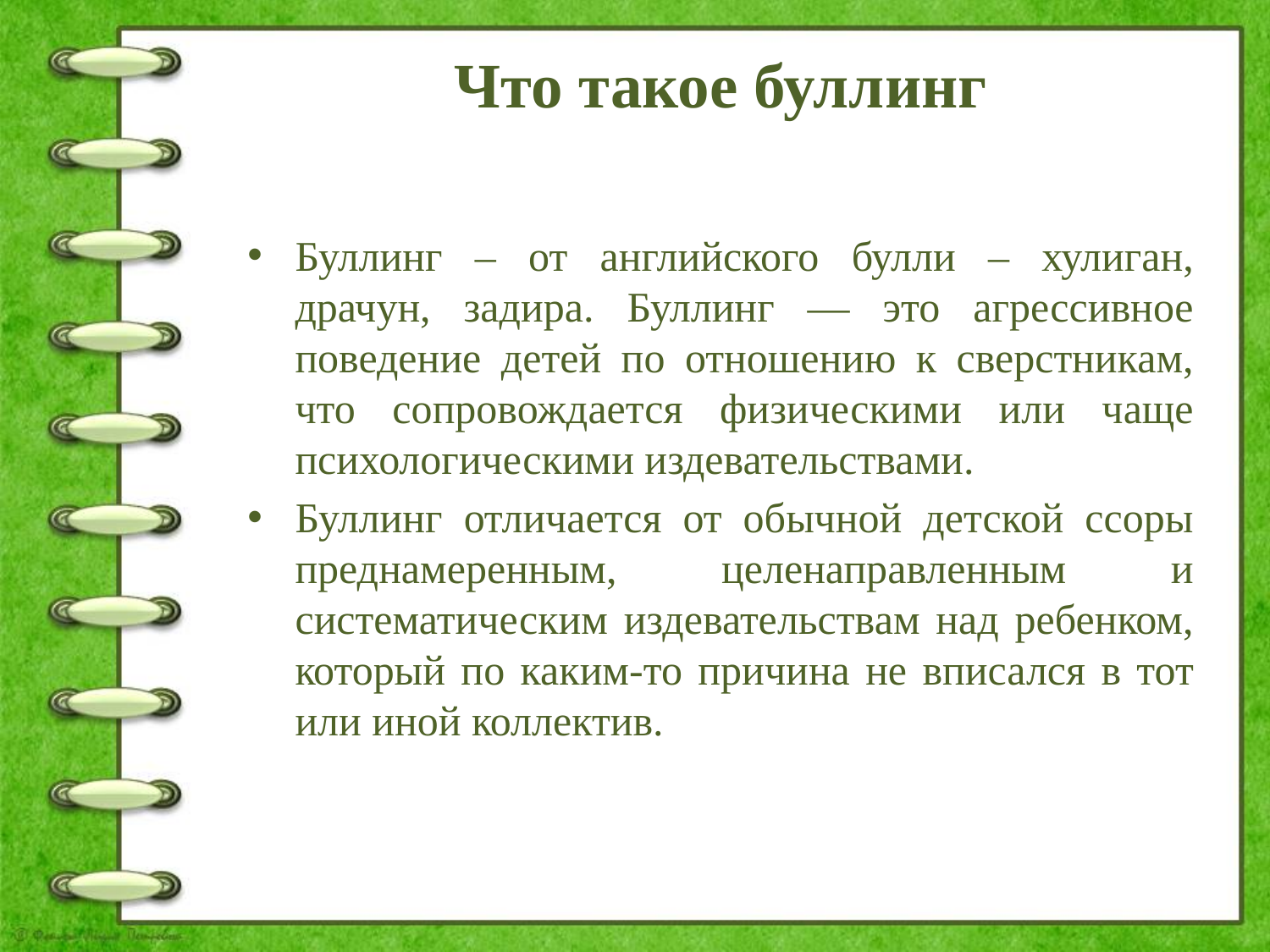

# Что такое буллинг
Буллинг – от английского булли – хулиган, драчун, задира. Буллинг — это агрессивное поведение детей по отношению к сверстникам, что сопровождается физическими или чаще психологическими издевательствами.
Буллинг отличается от обычной детской ссоры преднамеренным, целенаправленным и систематическим издевательствам над ребенком, который по каким-то причина не вписался в тот или иной коллектив.